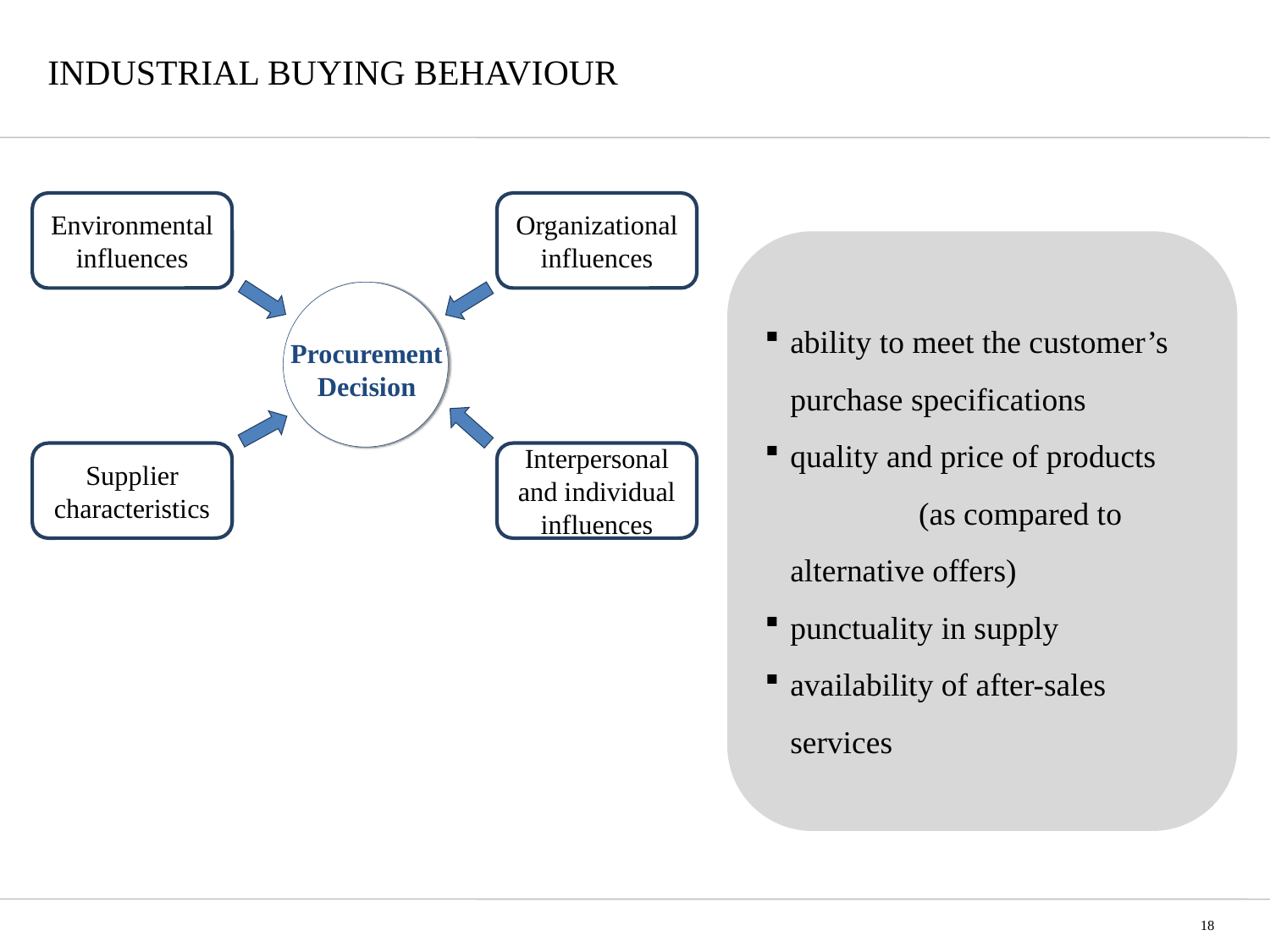

# INDUSTRIAL BUYING BEHAVIOUR
Environmental influences
Organizational influences

Supplier characteristics
Interpersonal and individual influences

ability to meet the customer’s purchase specifications
quality and price of products                      (as compared to alternative offers)
punctuality in supply
availability of after-sales services
Procurement Decision